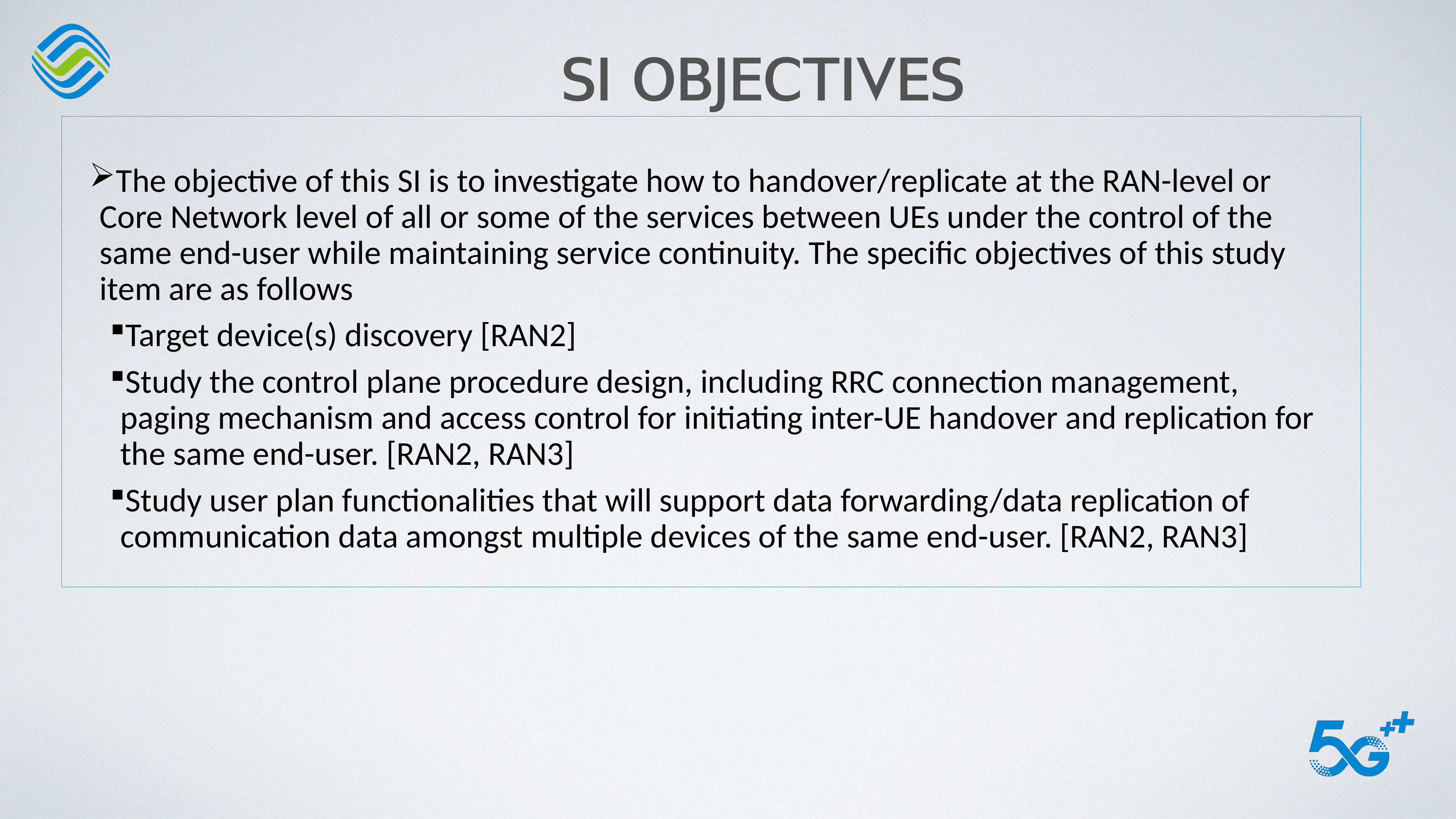

# SI OBJECTIVES

The objective of this SI is to investigate how to handover/replicate at the RAN-level or Core Network level of all or some of the services between UEs under the control of the same end-user while maintaining service continuity. The specific objectives of this study item are as follows
Target device(s) discovery [RAN2]
Study the control plane procedure design, including RRC connection management, paging mechanism and access control for initiating inter-UE handover and replication for the same end-user. [RAN2, RAN3]
Study user plan functionalities that will support data forwarding/data replication of communication data amongst multiple devices of the same end-user. [RAN2, RAN3]